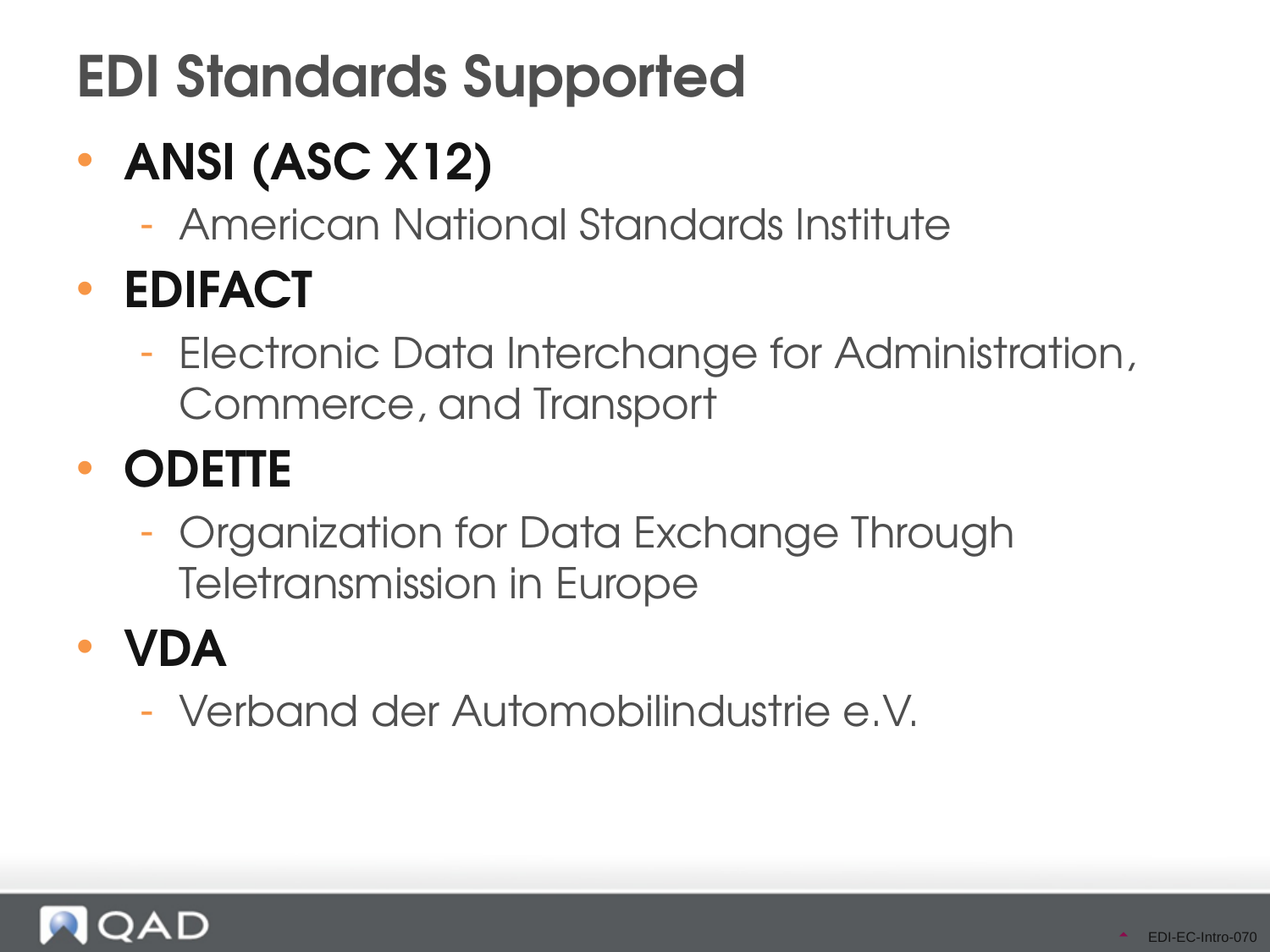

# EDI Standards Supported
ANSI (ASC X12)
American National Standards Institute
EDIFACT
Electronic Data Interchange for Administration, Commerce, and Transport
ODETTE
Organization for Data Exchange Through Teletransmission in Europe
VDA
Verband der Automobilindustrie e.V.

EDI-EC-Intro-070